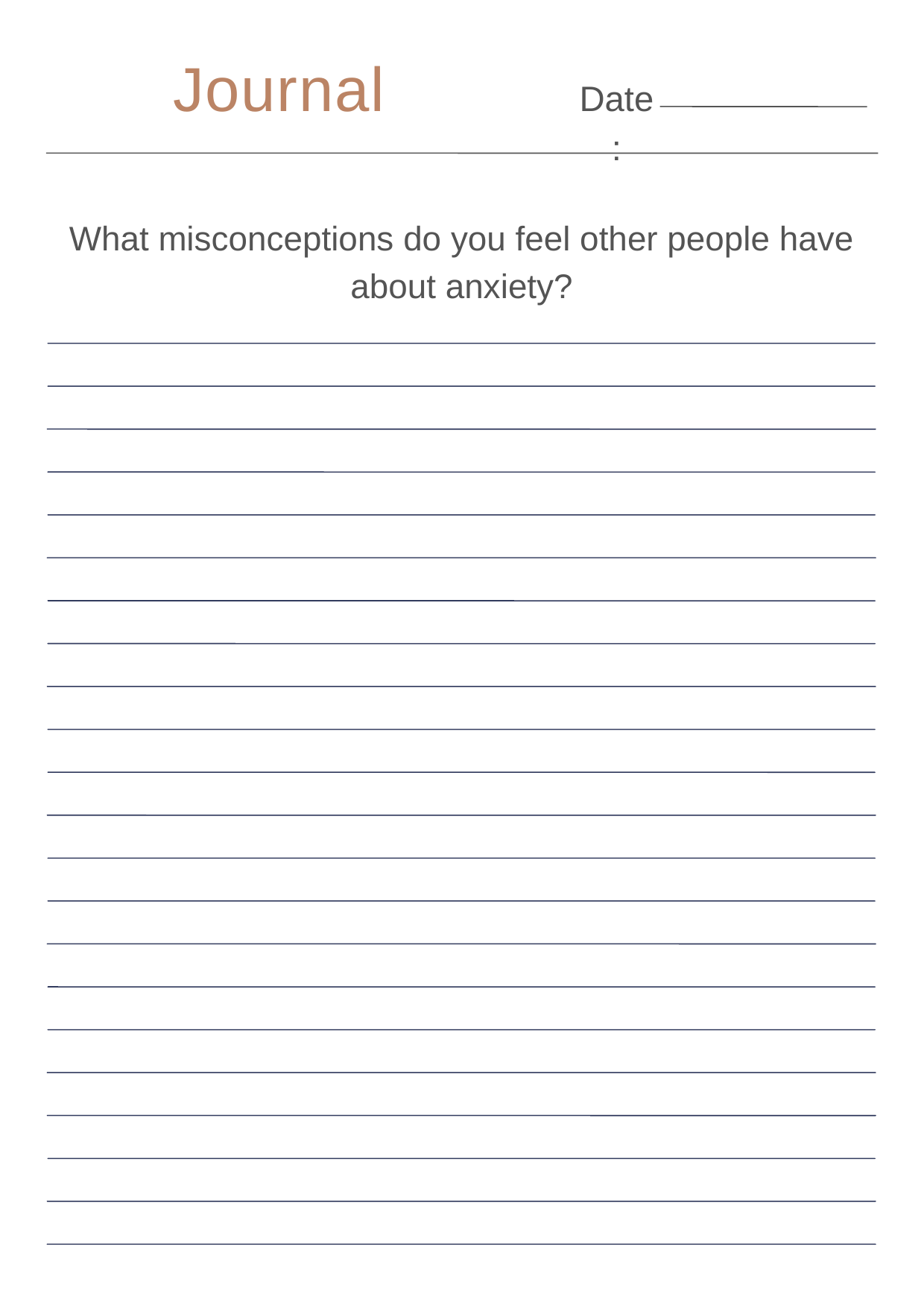

Journal
Date:

What misconceptions do you feel other people have about anxiety?